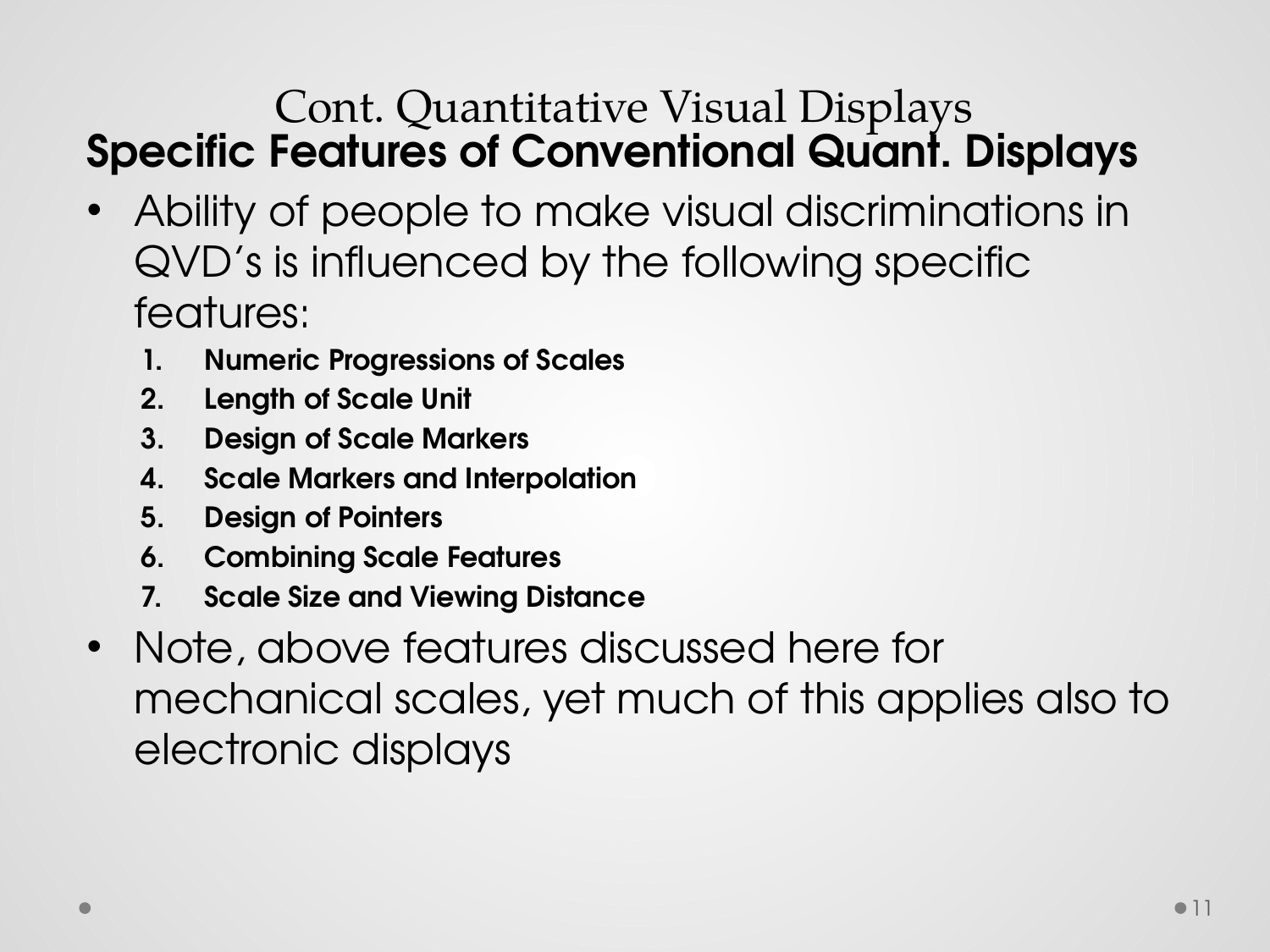

# Cont. Quantitative Visual Displays

Specific Features of Conventional Quant. Displays
Ability of people to make visual discriminations in QVD’s is influenced by the following specific features:
Numeric Progressions of Scales
Length of Scale Unit
Design of Scale Markers
Scale Markers and Interpolation
Design of Pointers
Combining Scale Features
Scale Size and Viewing Distance
Note, above features discussed here for mechanical scales, yet much of this applies also to electronic displays
11